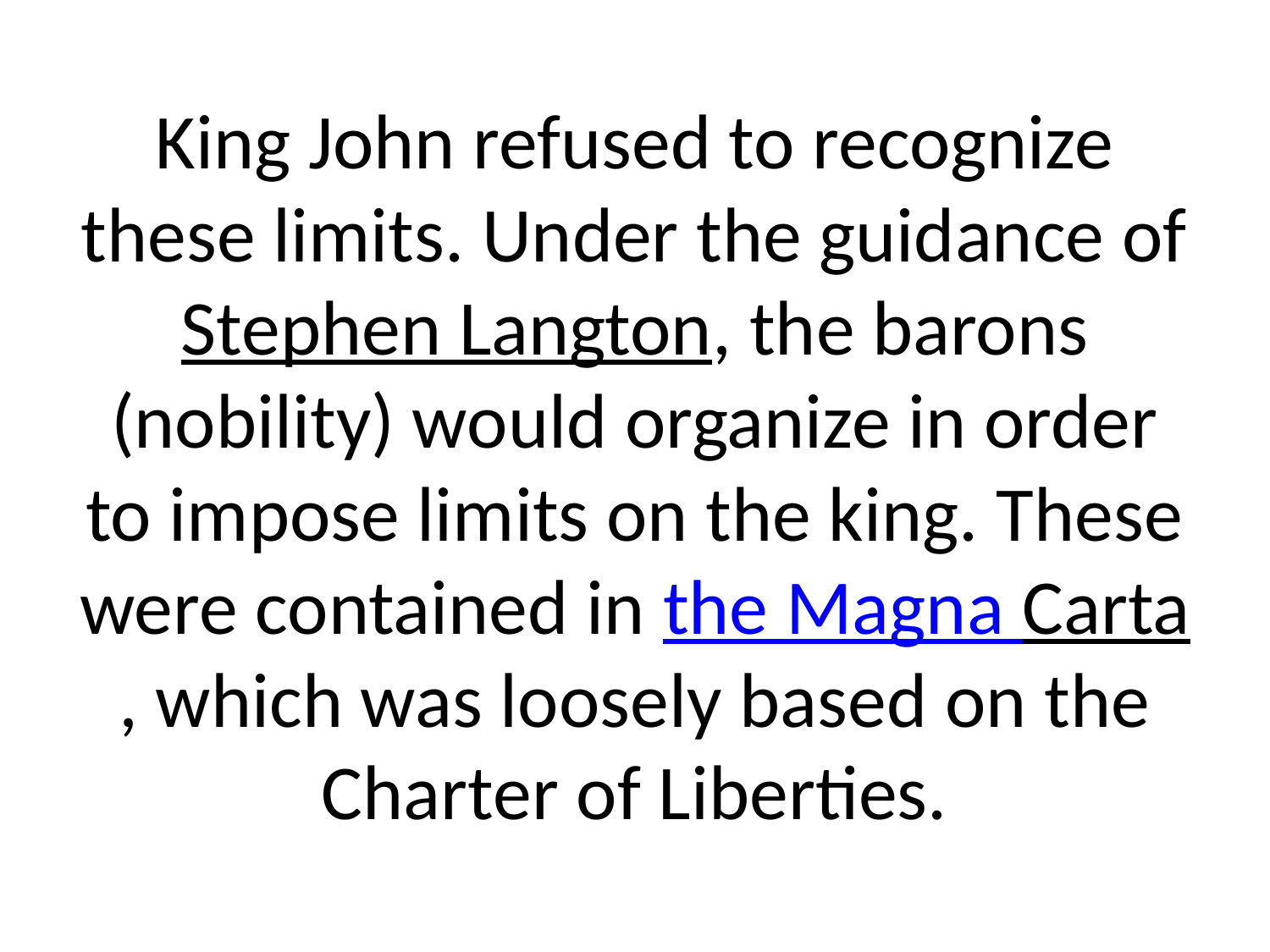

# King John refused to recognize these limits. Under the guidance of Stephen Langton, the barons (nobility) would organize in order to impose limits on the king. These were contained in the Magna Carta, which was loosely based on the Charter of Liberties.